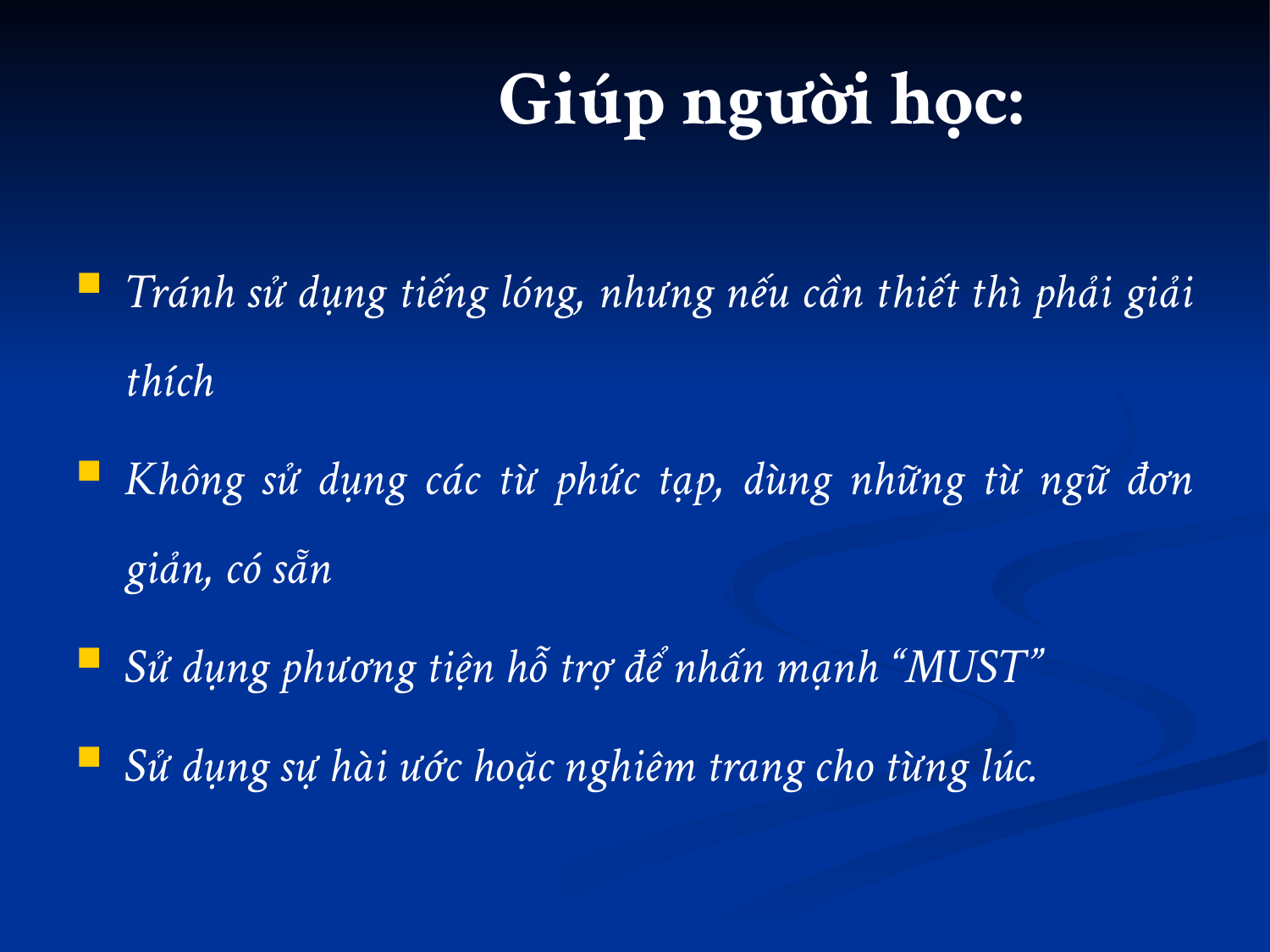

# Giúp người học:
Tránh sử dụng tiếng lóng, nhưng nếu cần thiết thì phải giải thích
Không sử dụng các từ phức tạp, dùng những từ ngữ đơn giản, có sẵn
Sử dụng phương tiện hỗ trợ để nhấn mạnh “MUST”
Sử dụng sự hài ước hoặc nghiêm trang cho từng lúc.